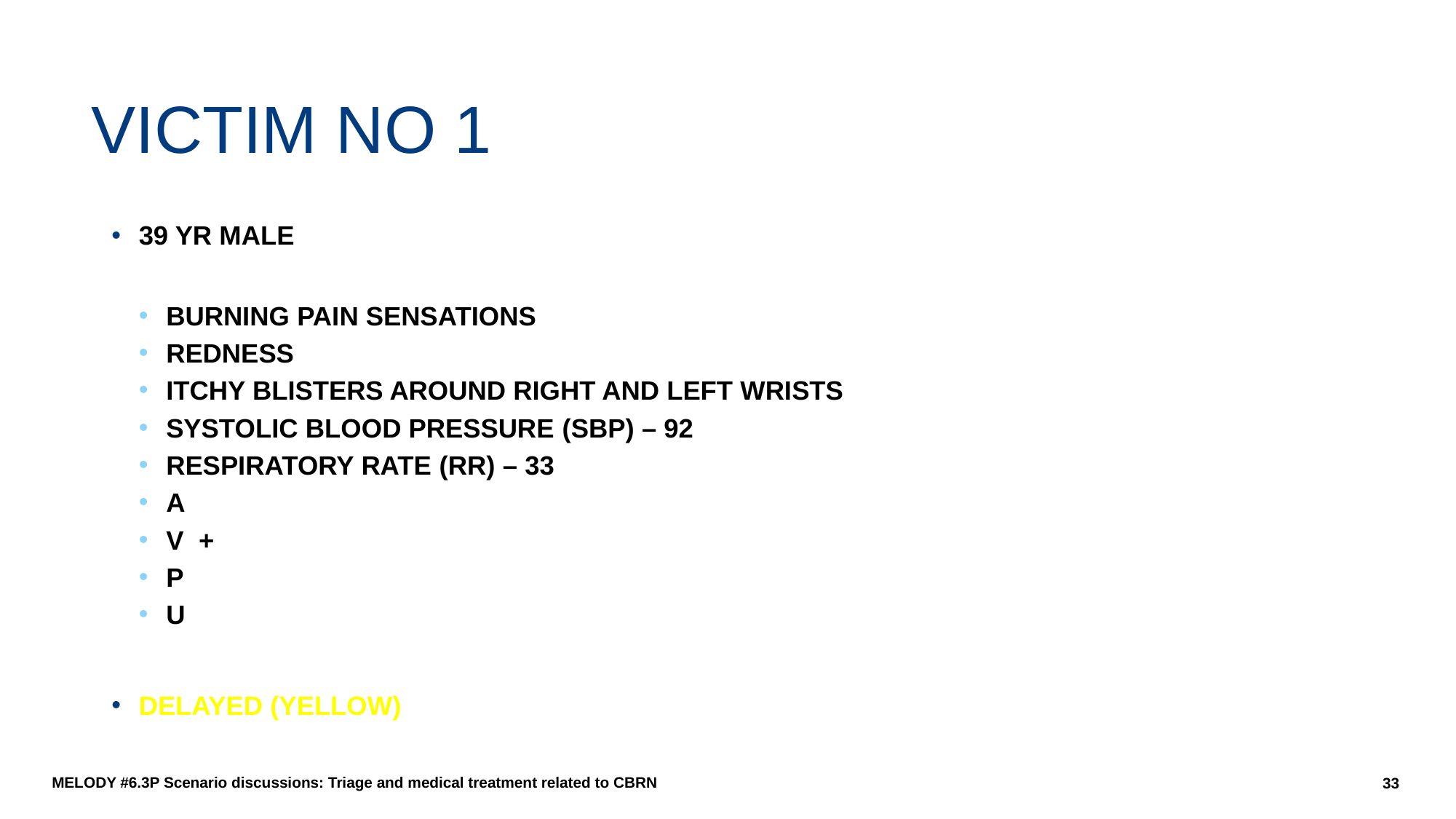

# VICTIM NO 1
39 YR MALE

BURNING PAIN SENSATIONS
REDNESS
ITCHY BLISTERS AROUND RIGHT AND LEFT WRISTS
SYSTOLIC BLOOD PRESSURE (SBP) – 92
RESPIRATORY RATE (RR) – 33
A
V  +
P
U

DELAYED (YELLOW)

MELODY #6.3P Scenario discussions: Triage and medical treatment related to CBRN
33